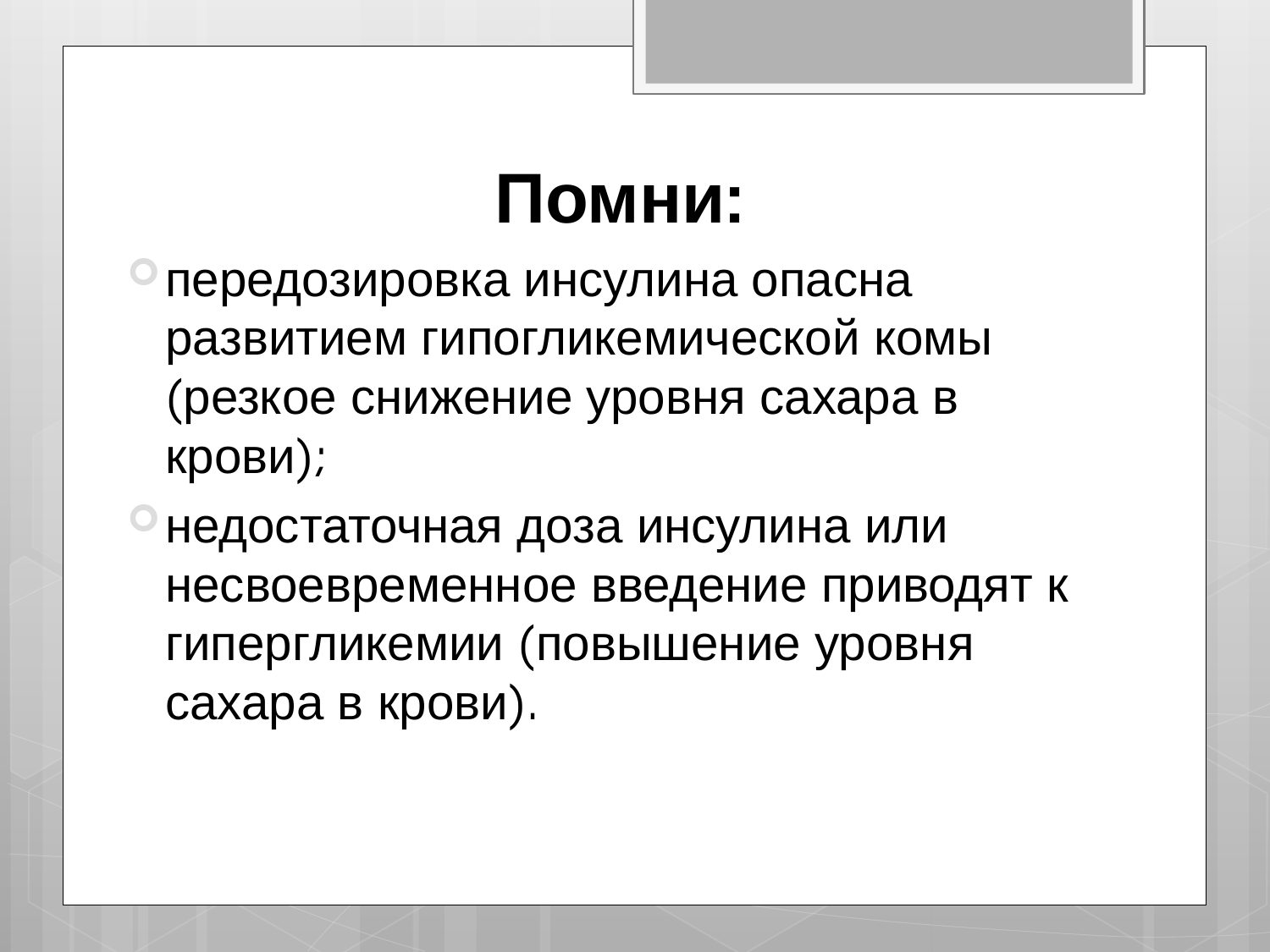

Помни:
передозировка инсулина опасна развитием гипогликемической комы (резкое снижение уровня сахара в крови);
недостаточная доза инсулина или несвоевременное введение приводят к гипергликемии (повышение уровня сахара в крови).